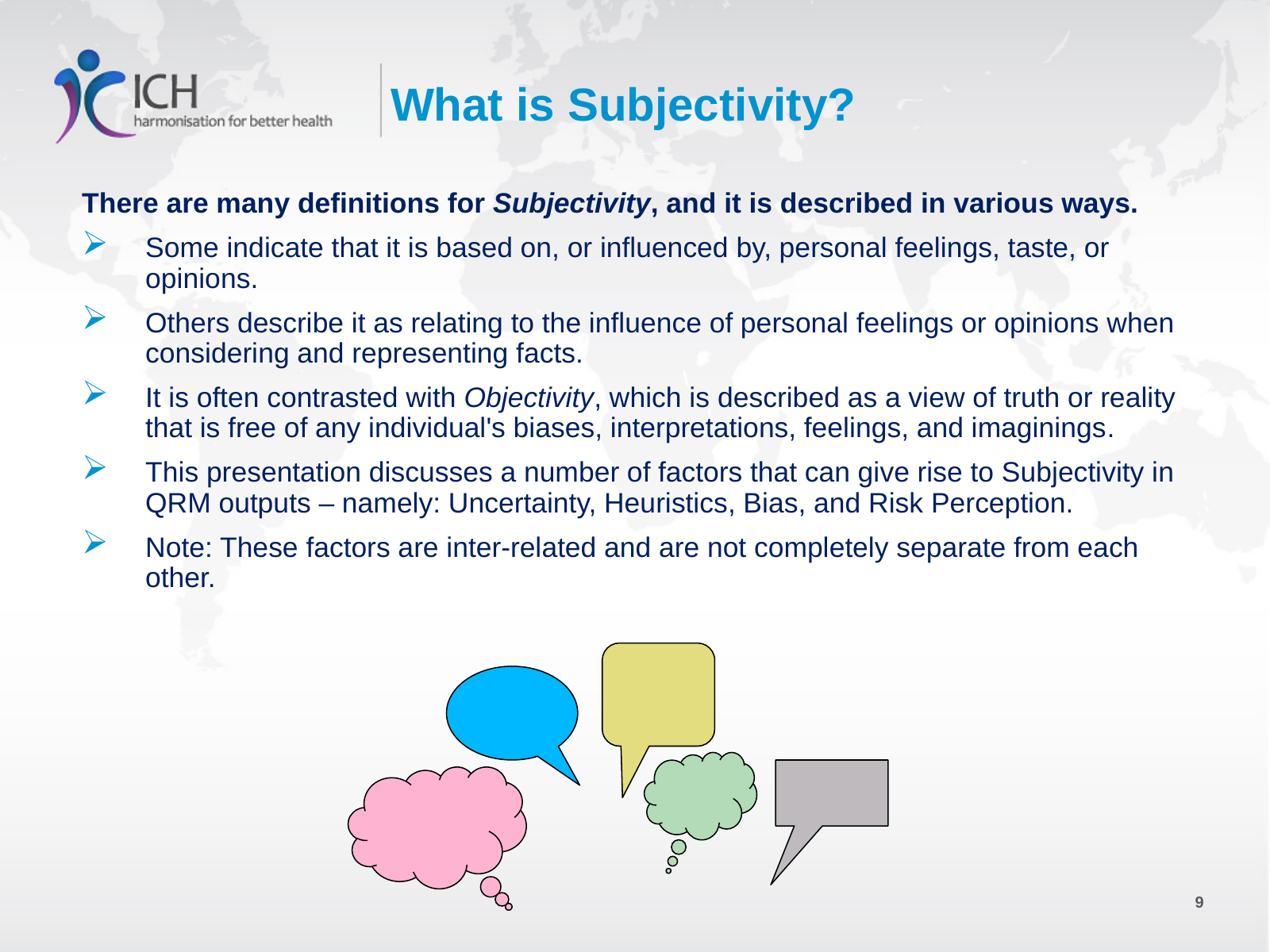

# What is Subjectivity?
There are many definitions for Subjectivity, and it is described in various ways.
Some indicate that it is based on, or influenced by, personal feelings, taste, or opinions.
Others describe it as relating to the influence of personal feelings or opinions when considering and representing facts.
It is often contrasted with Objectivity, which is described as a view of truth or reality that is free of any individual's biases, interpretations, feelings, and imaginings.
This presentation discusses a number of factors that can give rise to Subjectivity in QRM outputs – namely: Uncertainty, Heuristics, Bias, and Risk Perception.
Note: These factors are inter-related and are not completely separate from each other.

9